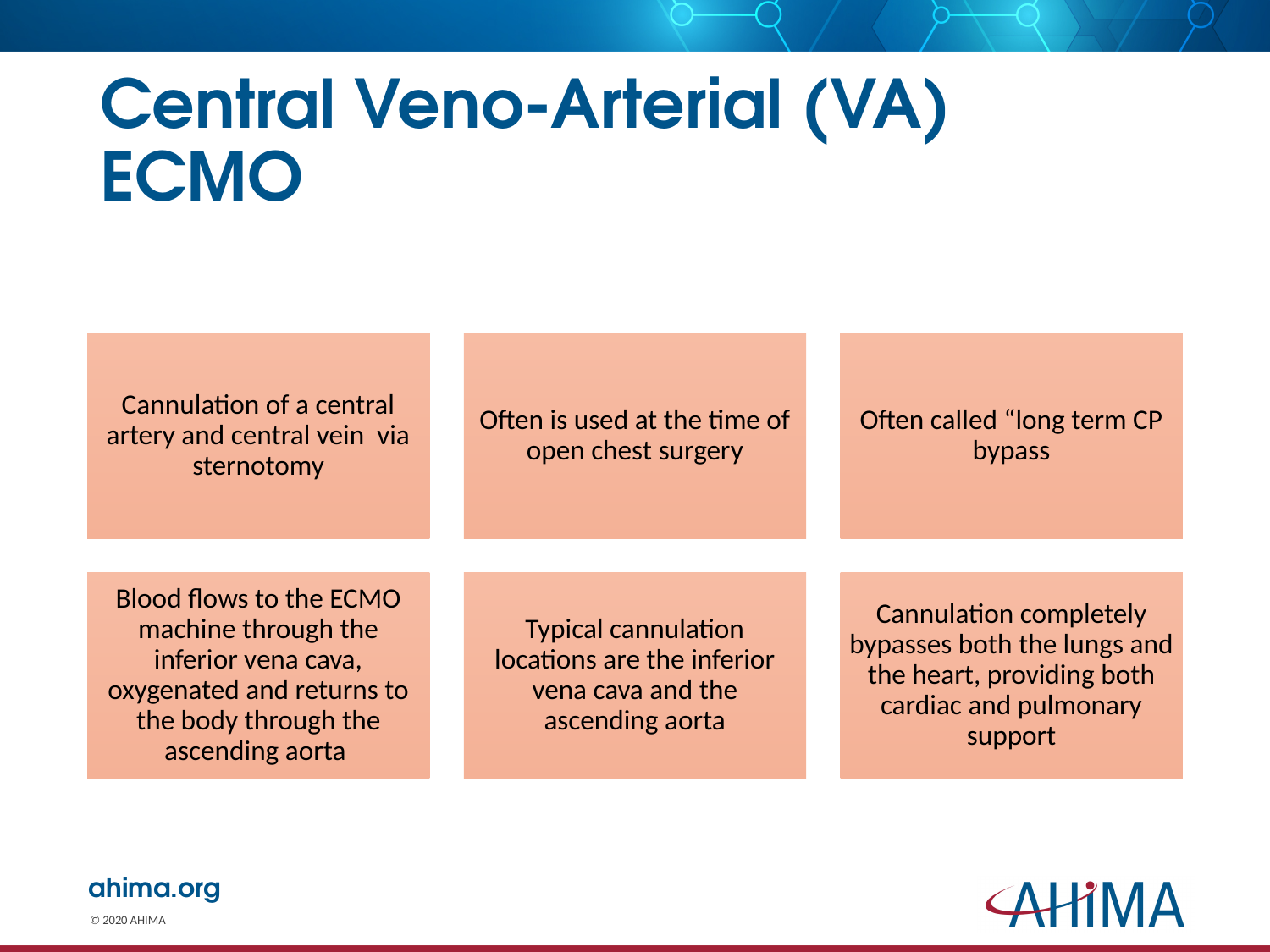

# Central Veno-Arterial (VA) ECMO
Cannulation of a central artery and central vein  via sternotomy
Often is used at the time of open chest surgery
Often called “long term CP bypass
Blood flows to the ECMO machine through the inferior vena cava, oxygenated and returns to the body through the ascending aorta
Typical cannulation locations are the inferior vena cava and the ascending aorta
Cannulation completely bypasses both the lungs and the heart, providing both cardiac and pulmonary support